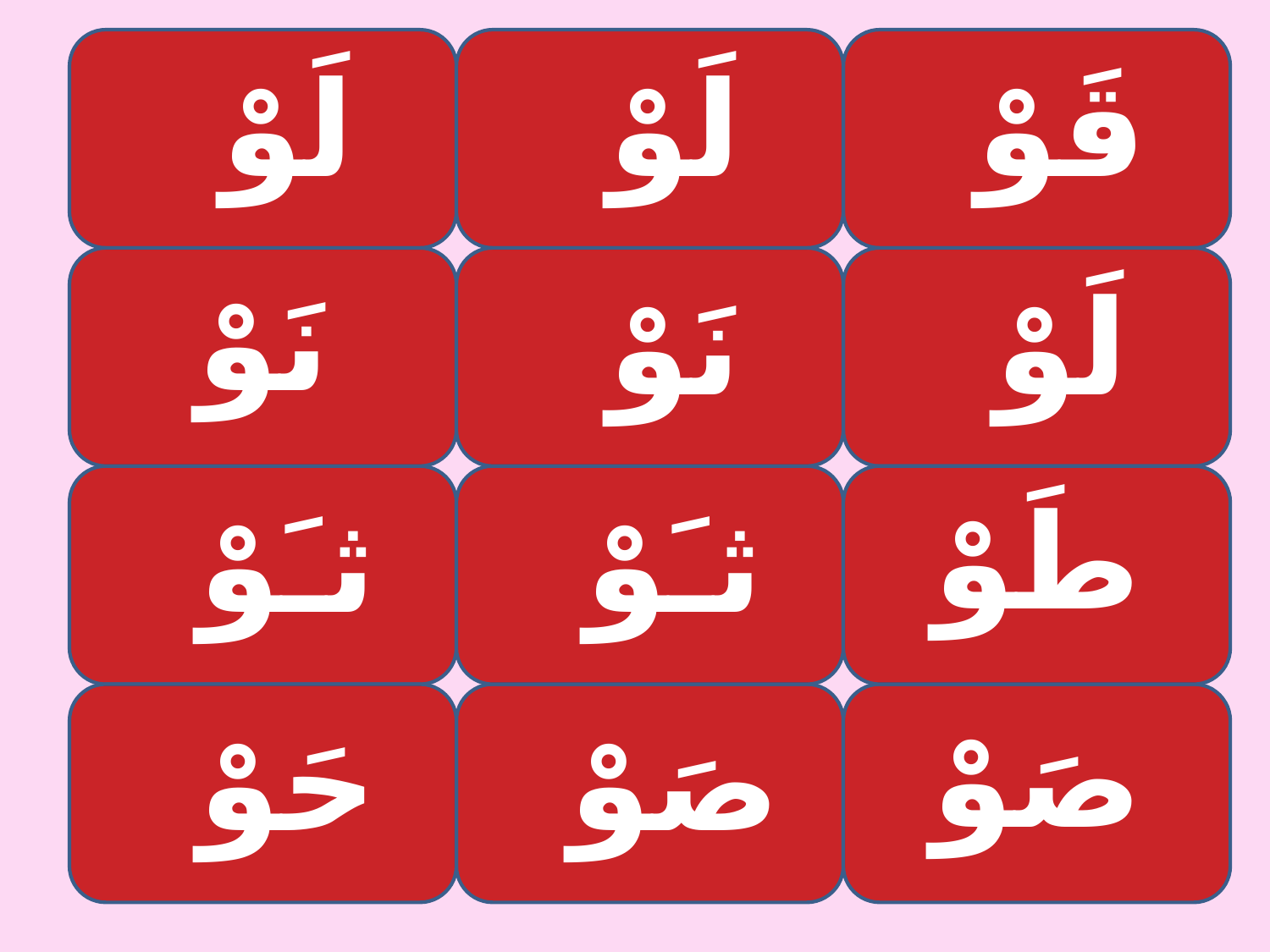

لَوْ

لَوْ

قَوْ

نَوْ

نَوْ

لَوْ

ثـَوْ

ثـَوْ

طَوْ

حَوْ

صَوْ

صَوْ